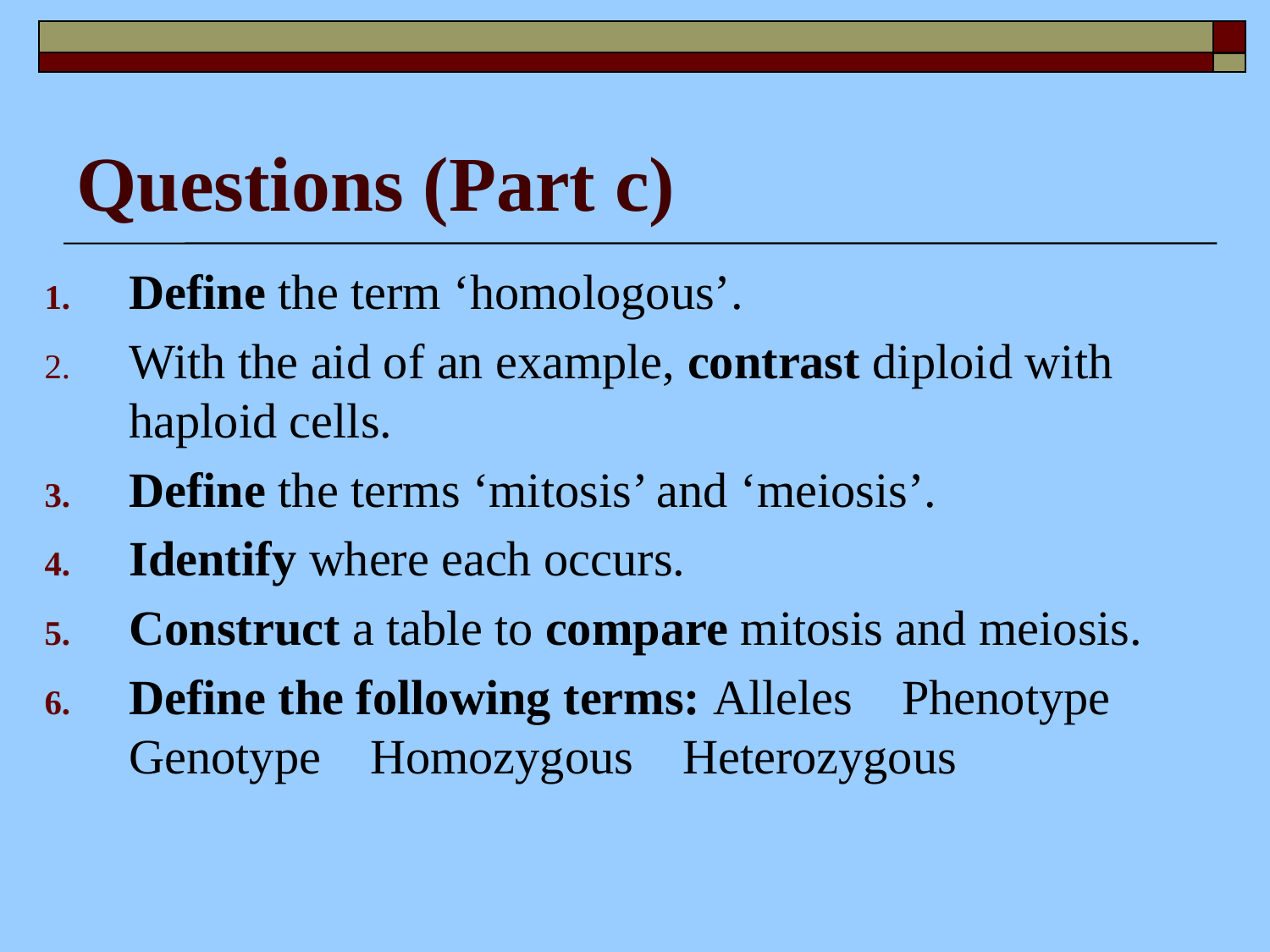

# Questions (Part c)
Define the term ‘homologous’.
With the aid of an example, contrast diploid with haploid cells.
Define the terms ‘mitosis’ and ‘meiosis’.
Identify where each occurs.
Construct a table to compare mitosis and meiosis.
Define the following terms: Alleles    Phenotype    Genotype    Homozygous    Heterozygous